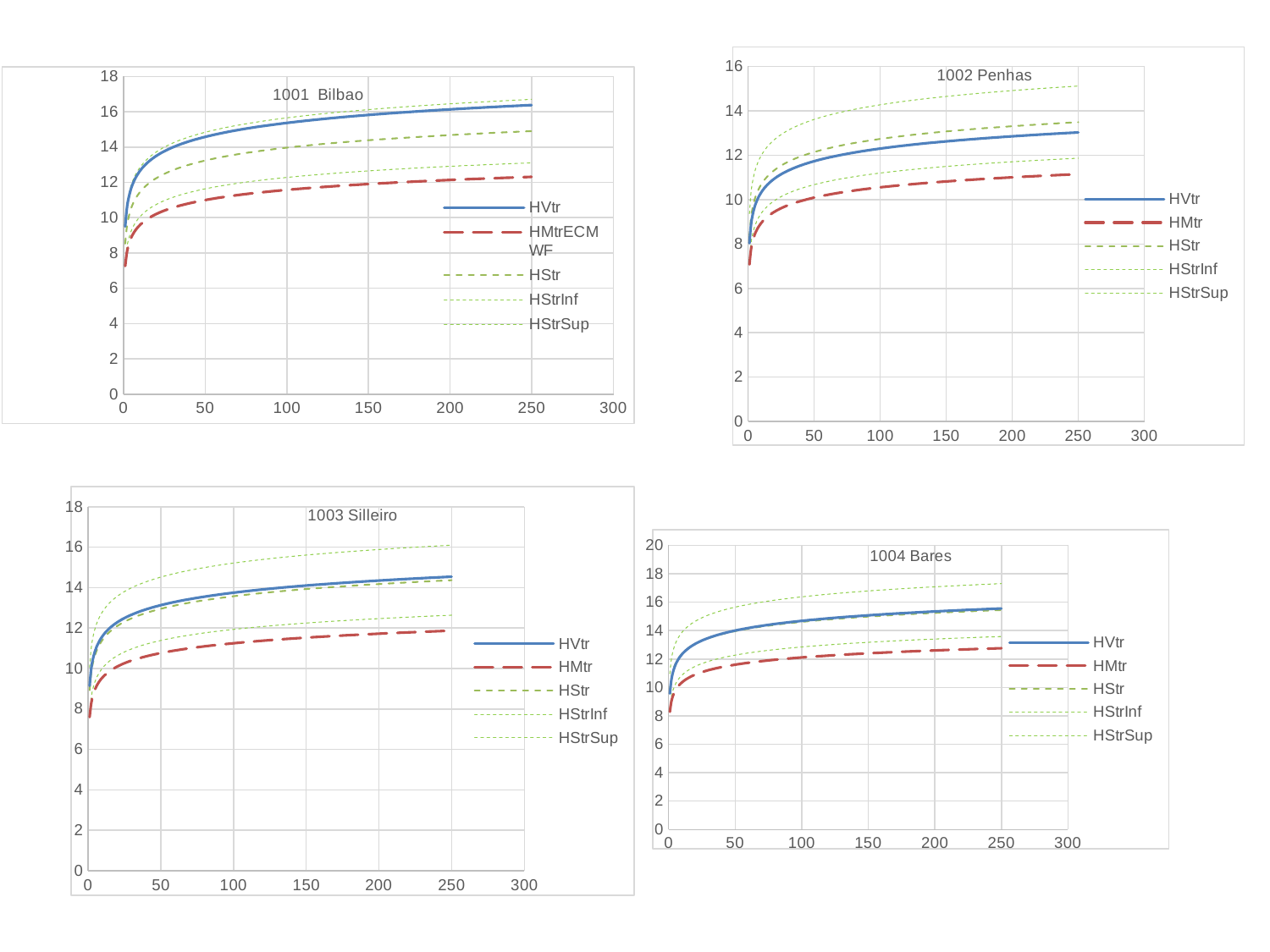

### Chart: 1002 Penhas

| Category |  |  |  |  |  |
|---|---|---|---|---|---|

### Chart: 1001  Bilbao

| Category |  |  |  |  |  |
|---|---|---|---|---|---|

### Chart: 1003 Silleiro

| Category |  |  |  |  |  |
|---|---|---|---|---|---|

### Chart: 1004 Bares

| Category |  |  |  |  |  |
|---|---|---|---|---|---|